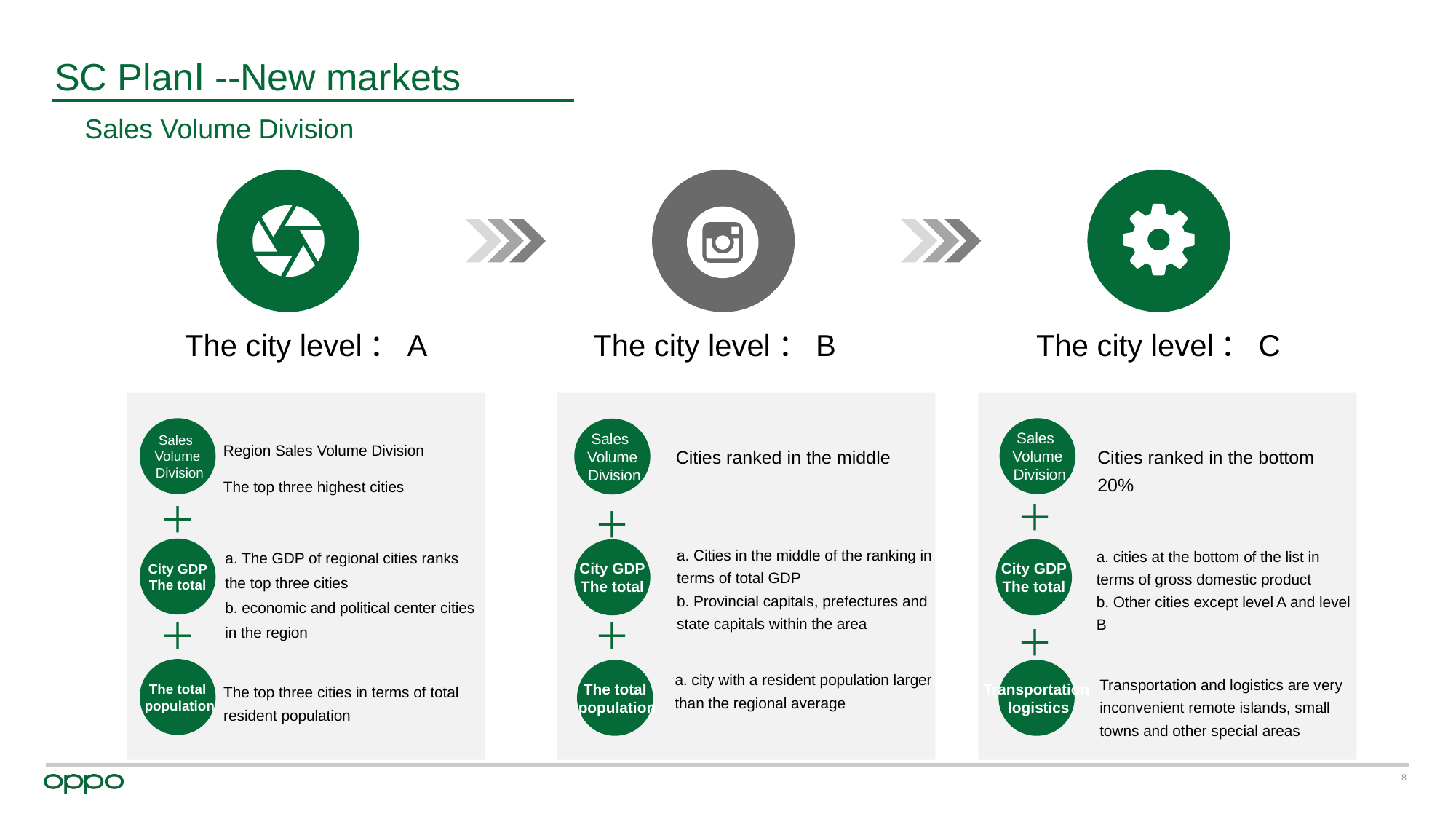

# SC PlanⅠ --New markets
Sales Volume Division

The city level：A
The city level：B
The city level：C

Sales
Volume
 Division
Region Sales Volume Division

The top three highest cities
City GDP
The total
a. The GDP of regional cities ranks the top three cities
b. economic and political center cities in the region
The total
 population
The top three cities in terms of total resident population

Cities ranked in the middle
City GDP
The total
a. Cities in the middle of the ranking in terms of total GDP
b. Provincial capitals, prefectures and state capitals within the area
The total
 population
a. city with a resident population larger than the regional average

Cities ranked in the bottom 20%
City GDP
The total
a. cities at the bottom of the list in terms of gross domestic product
b. Other cities except level A and level B
Transportation
 logistics
Transportation and logistics are very inconvenient remote islands, small towns and other special areas
Sales
Volume
 Division
Sales
Volume
 Division
＋
＋
＋
＋
＋
＋